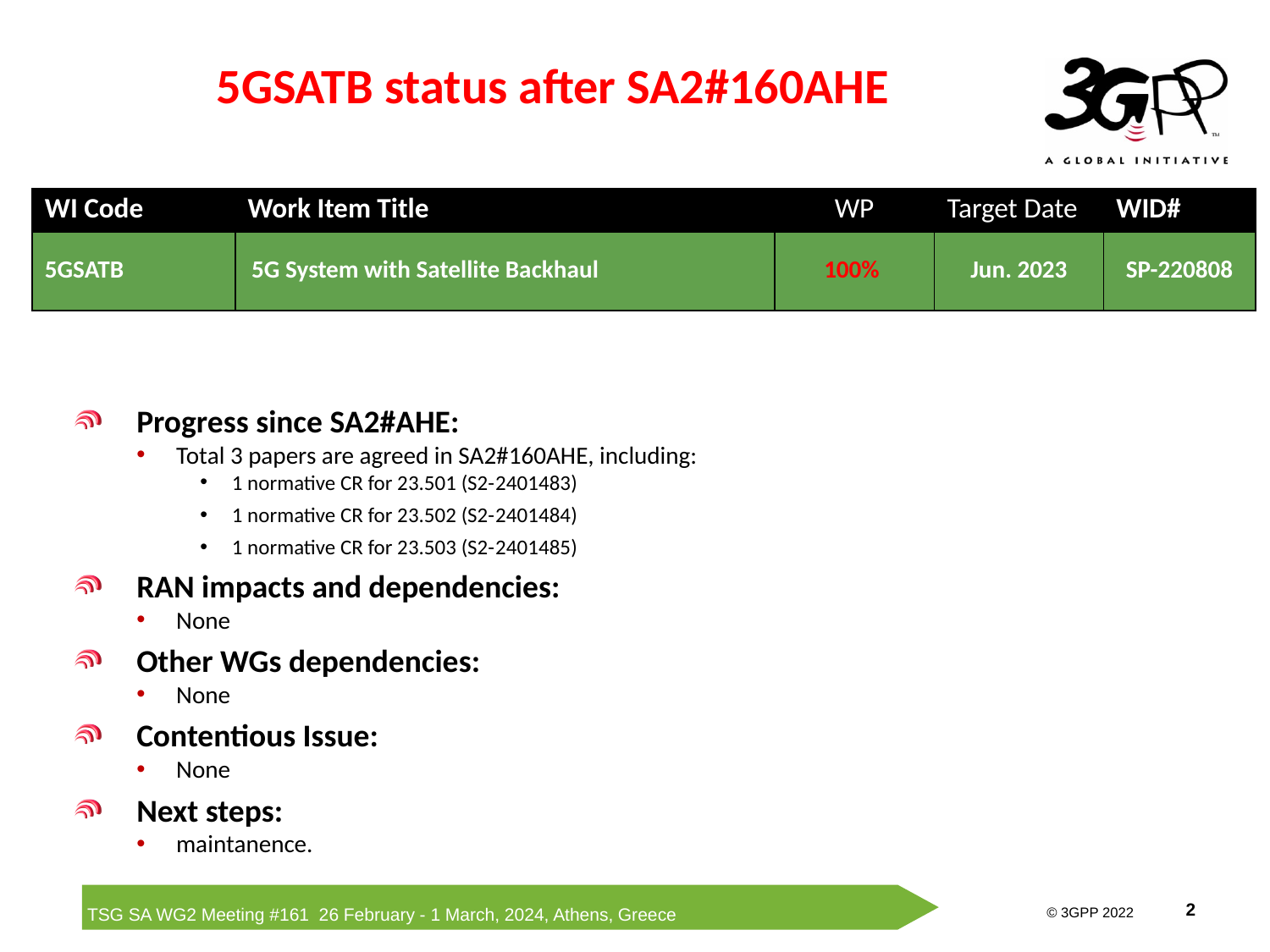

# 5GSATB status after SA2#160AHE
| WI Code | Work Item Title | WP | Target Date | WID# |
| --- | --- | --- | --- | --- |
| 5GSATB | 5G System with Satellite Backhaul | 100% | Jun. 2023 | SP-220808 |
Progress since SA2#AHE:
Total 3 papers are agreed in SA2#160AHE, including:
1 normative CR for 23.501 (S2-2401483)
1 normative CR for 23.502 (S2-2401484)
1 normative CR for 23.503 (S2-2401485)
RAN impacts and dependencies:
None
Other WGs dependencies:
None
Contentious Issue:
None
Next steps:
maintanence.